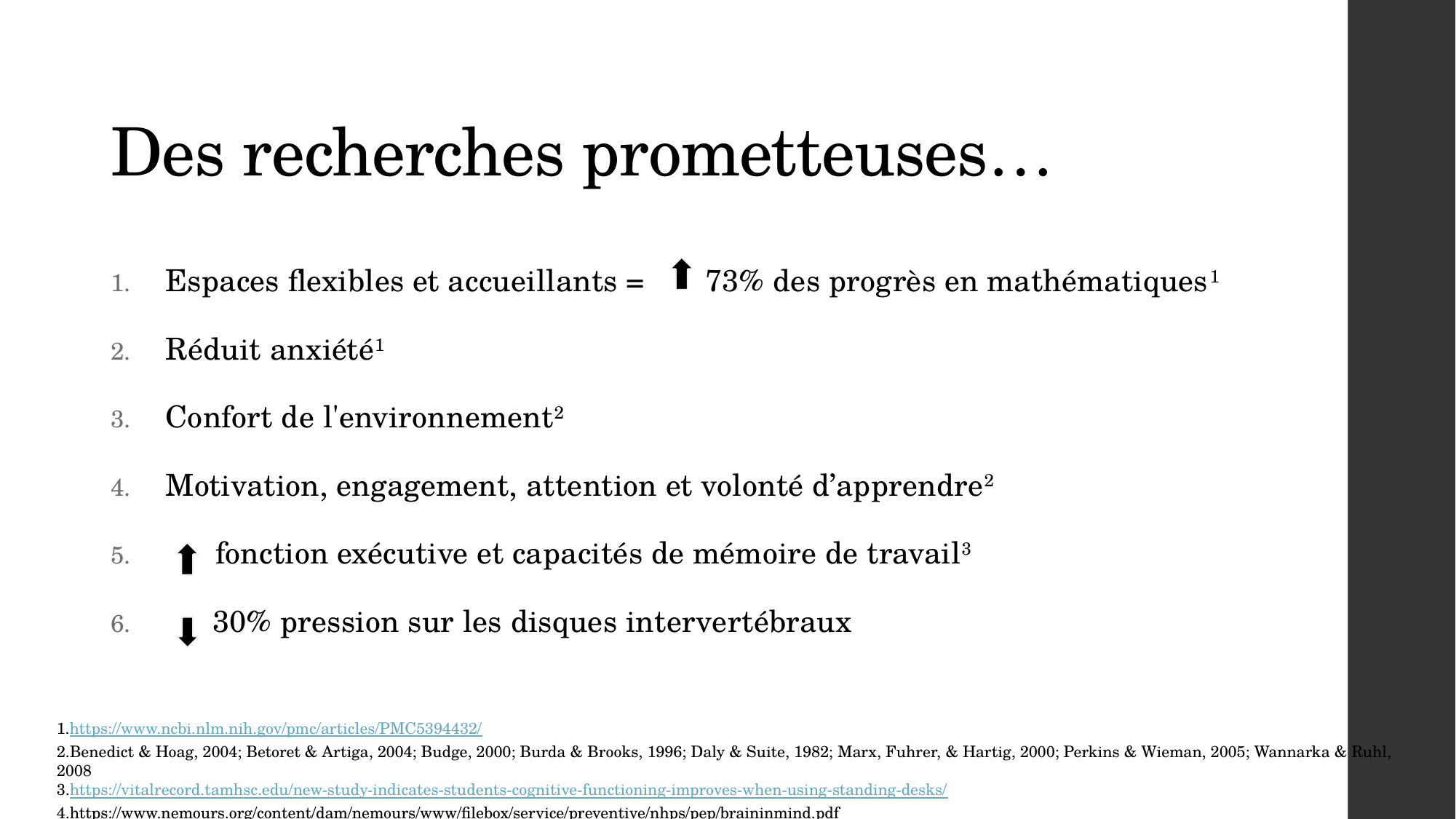

# Des recherches prometteuses…
Espaces flexibles et accueillants =      73% des progrès en mathématiques1
Réduit anxiété1
Confort de l'environnement2
Motivation, engagement, attention et volonté d’apprendre2
     fonction exécutive et capacités de mémoire de travail3
        30% pression sur les disques intervertébraux

https://www.ncbi.nlm.nih.gov/pmc/articles/PMC5394432/
Benedict & Hoag, 2004; Betoret & Artiga, 2004; Budge, 2000; Burda & Brooks, 1996; Daly & Suite, 1982; Marx, Fuhrer, & Hartig, 2000; Perkins & Wieman, 2005; Wannarka & Ruhl, 2008
https://vitalrecord.tamhsc.edu/new-study-indicates-students-cognitive-functioning-improves-when-using-standing-desks/
https://www.nemours.org/content/dam/nemours/www/filebox/service/preventive/nhps/pep/braininmind.pdf